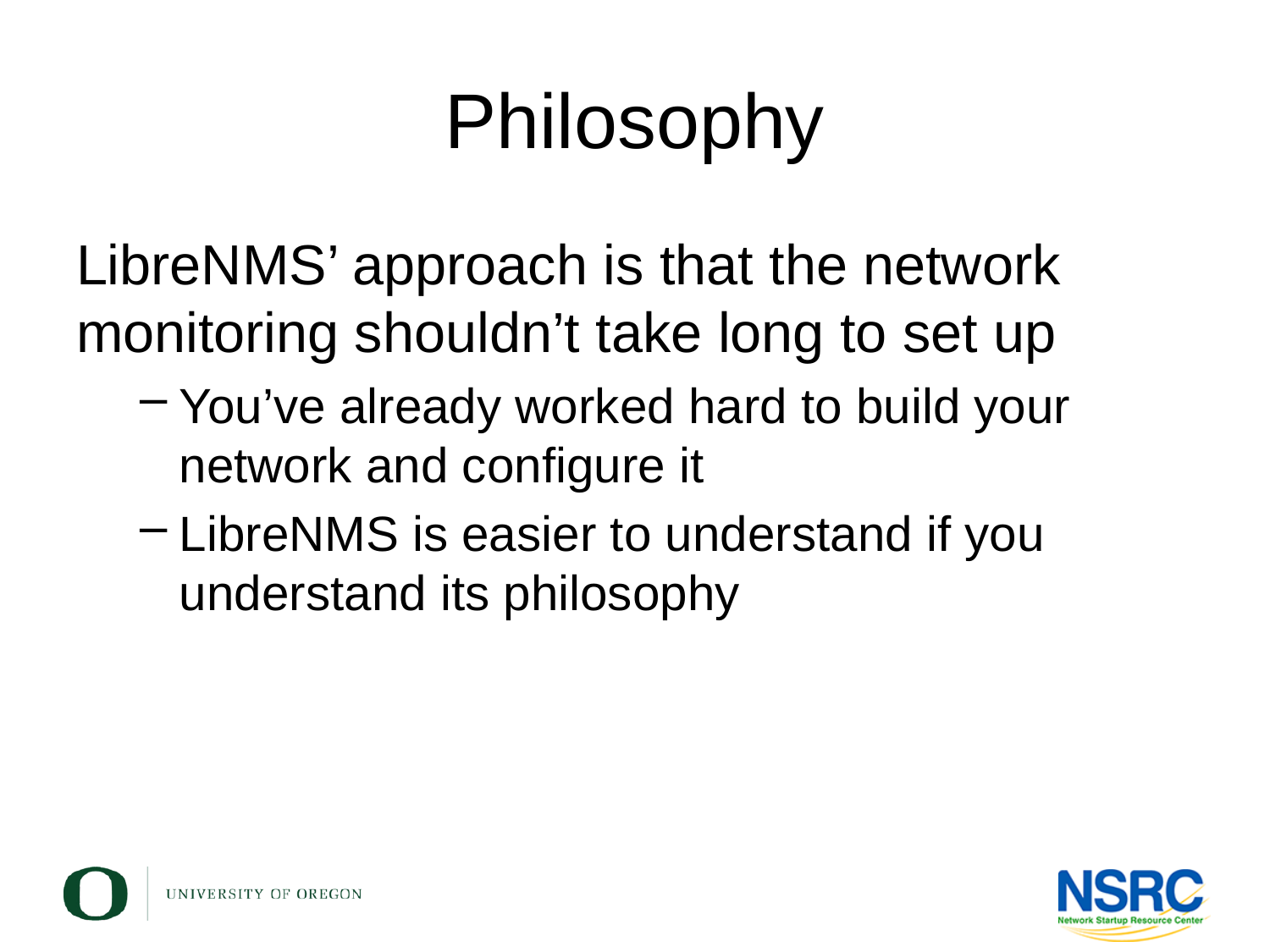

# Philosophy
LibreNMS’ approach is that the network monitoring shouldn’t take long to set up
You’ve already worked hard to build your network and configure it
LibreNMS is easier to understand if you understand its philosophy